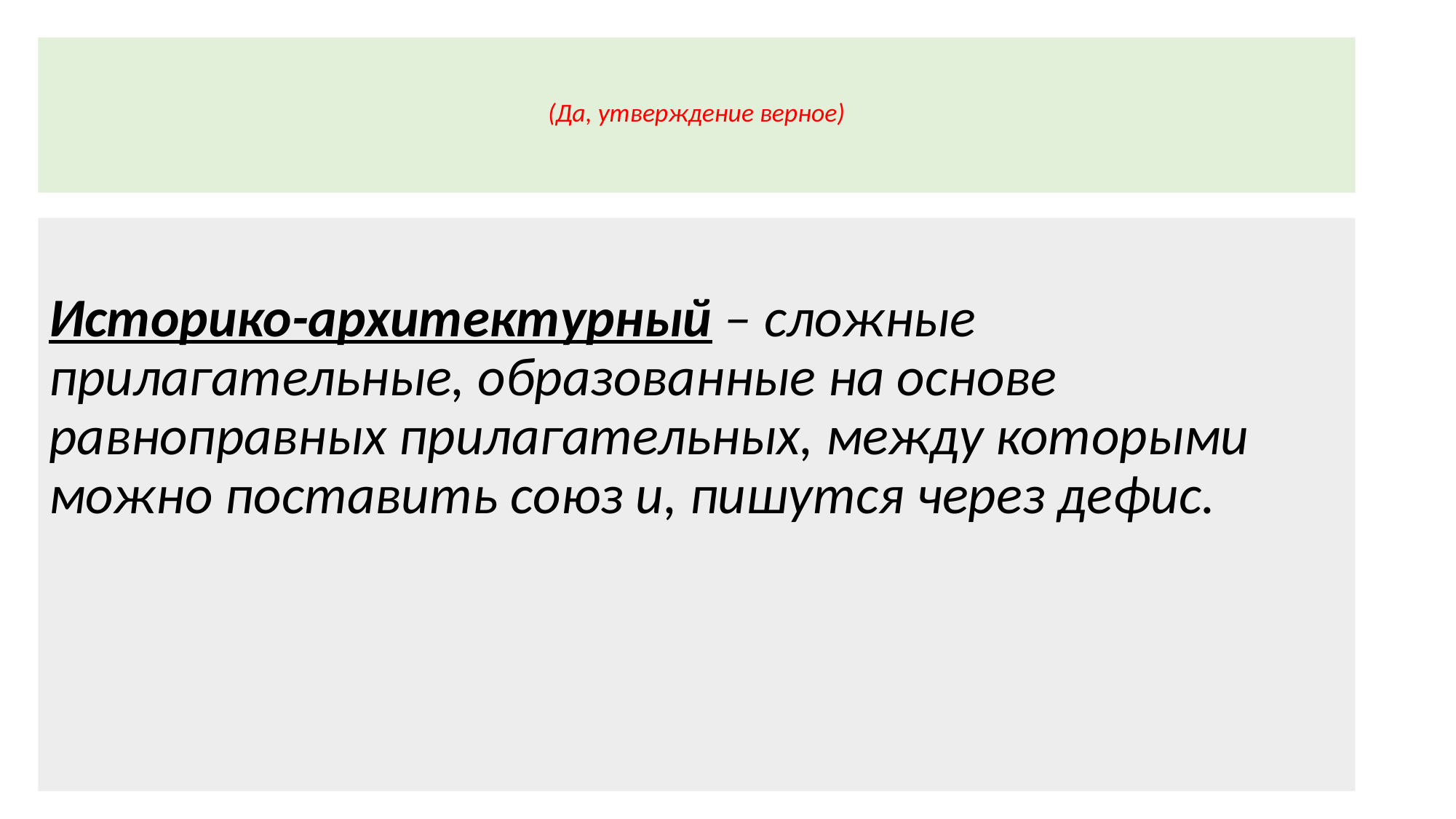

# (Да, утверждение верное)

Историко-архитектурный – сложные прилагательные, образованные на основе равноправных прилагательных, между которыми можно поставить союз и, пишутся через дефис.